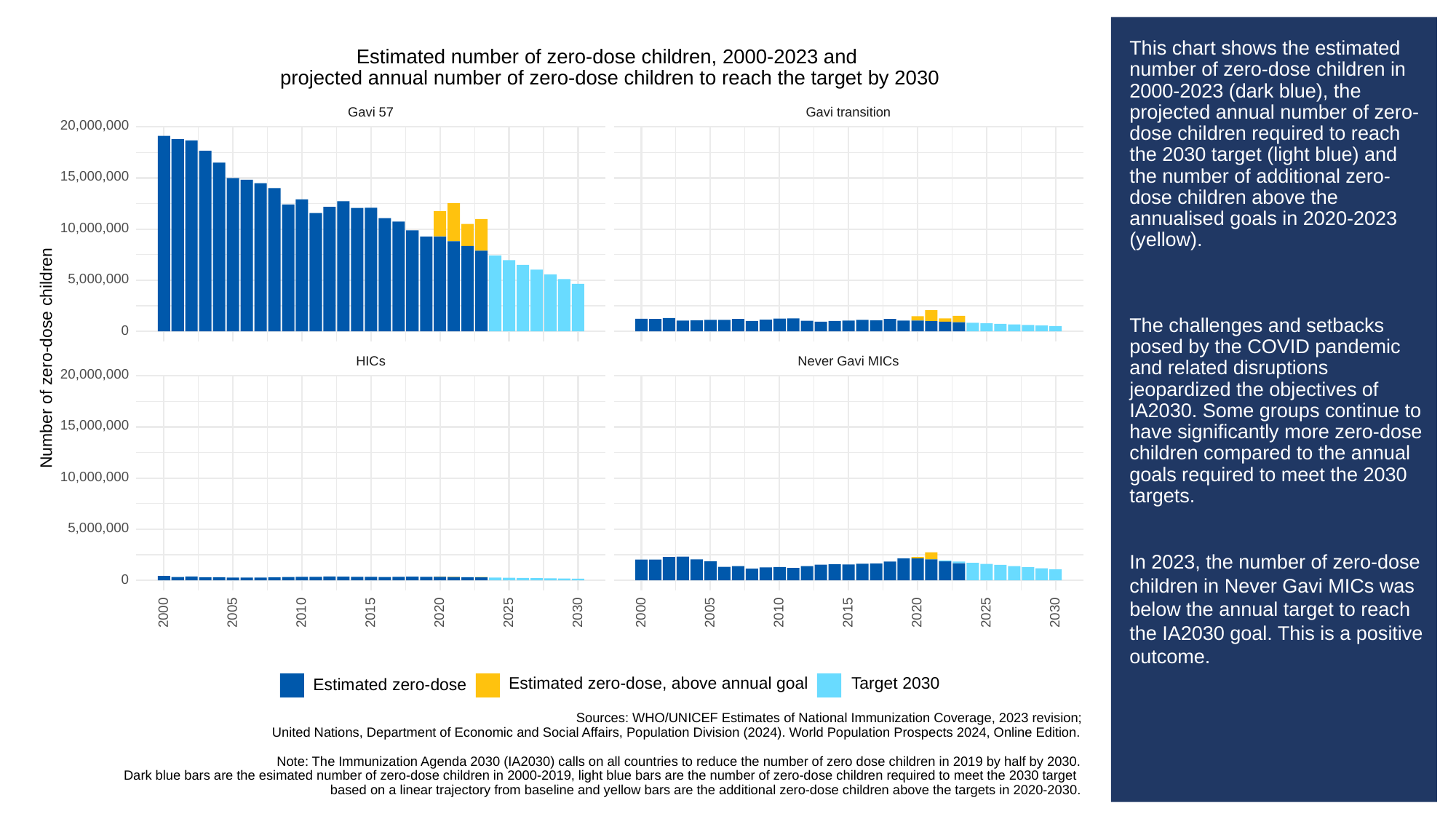

# This chart shows the estimated number of zero-dose children in 2000-2023 (dark blue), the projected annual number of zero-dose children required to reach the 2030 target (light blue) and the number of additional zero-dose children above the annualised goals in 2020-2023 (yellow).

The challenges and setbacks posed by the COVID pandemic and related disruptions jeopardized the objectives of IA2030. Some groups continue to have significantly more zero-dose children compared to the annual goals required to meet the 2030 targets.

In 2023, the number of zero-dose children in Never Gavi MICs was below the annual target to reach the IA2030 goal. This is a positive outcome.

Estimated number of zero-dose children, 2000-2023 and
projected annual number of zero-dose children to reach the target by 2030
Gavi 57
Gavi transition
20,000,000

15,000,000

10,000,000

5,000,000

0

Number of zero-dose children
HICs
Never Gavi MICs
20,000,000

15,000,000

10,000,000

5,000,000

0

2030
2030
2000
2005
2010
2015
2020
2025
2000
2005
2010
2015
2020
2025

Target 2030
Estimated zero-dose, above annual goal
Estimated zero-dose
Sources: WHO/UNICEF Estimates of National Immunization Coverage, 2023 revision;
United Nations, Department of Economic and Social Affairs, Population Division (2024). World Population Prospects 2024, Online Edition.

Note: The Immunization Agenda 2030 (IA2030) calls on all countries to reduce the number of zero dose children in 2019 by half by 2030.
       Dark blue bars are the esimated number of zero-dose children in 2000-2019, light blue bars are the number of zero-dose children required to meet the 2030 target
       based on a linear trajectory from baseline and yellow bars are the additional zero-dose children above the targets in 2020-2030.